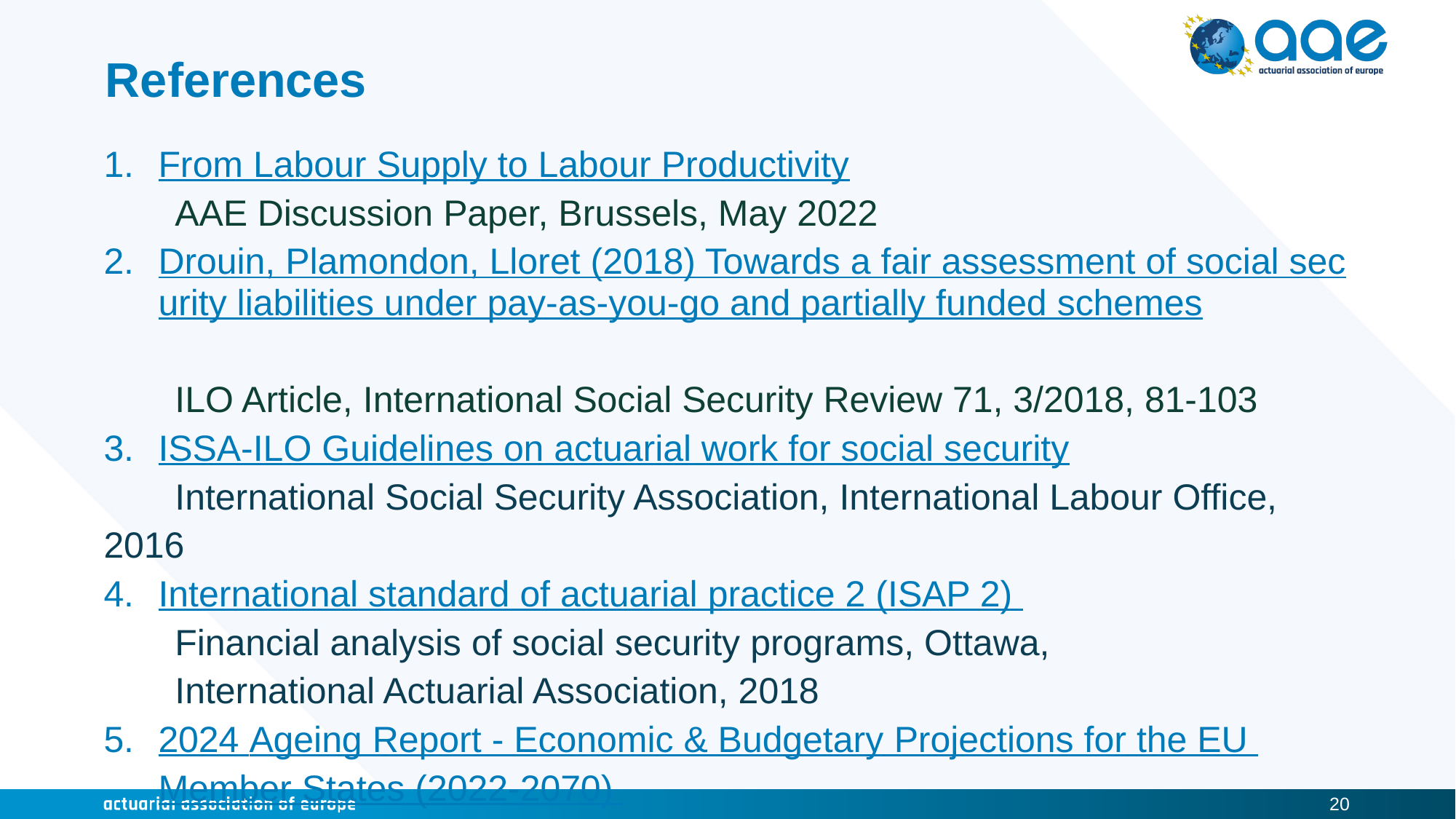

# References
From Labour Supply to Labour Productivity
       AAE Discussion Paper, Brussels, May 2022
Drouin, Plamondon, Lloret (2018) Towards a fair assessment of social security liabilities under pay-as-you-go and partially funded schemes
       ILO Article, International Social Security Review 71, 3/2018, 81-103
ISSA-ILO Guidelines on actuarial work for social security
       International Social Security Association, International Labour Office, 2016
International standard of actuarial practice 2 (ISAP 2)
       Financial analysis of social security programs, Ottawa,
       International Actuarial Association, 2018
2024 Ageing Report - Economic & Budgetary Projections for the EU Member States (2022-2070)
   European Commission, 2024

20